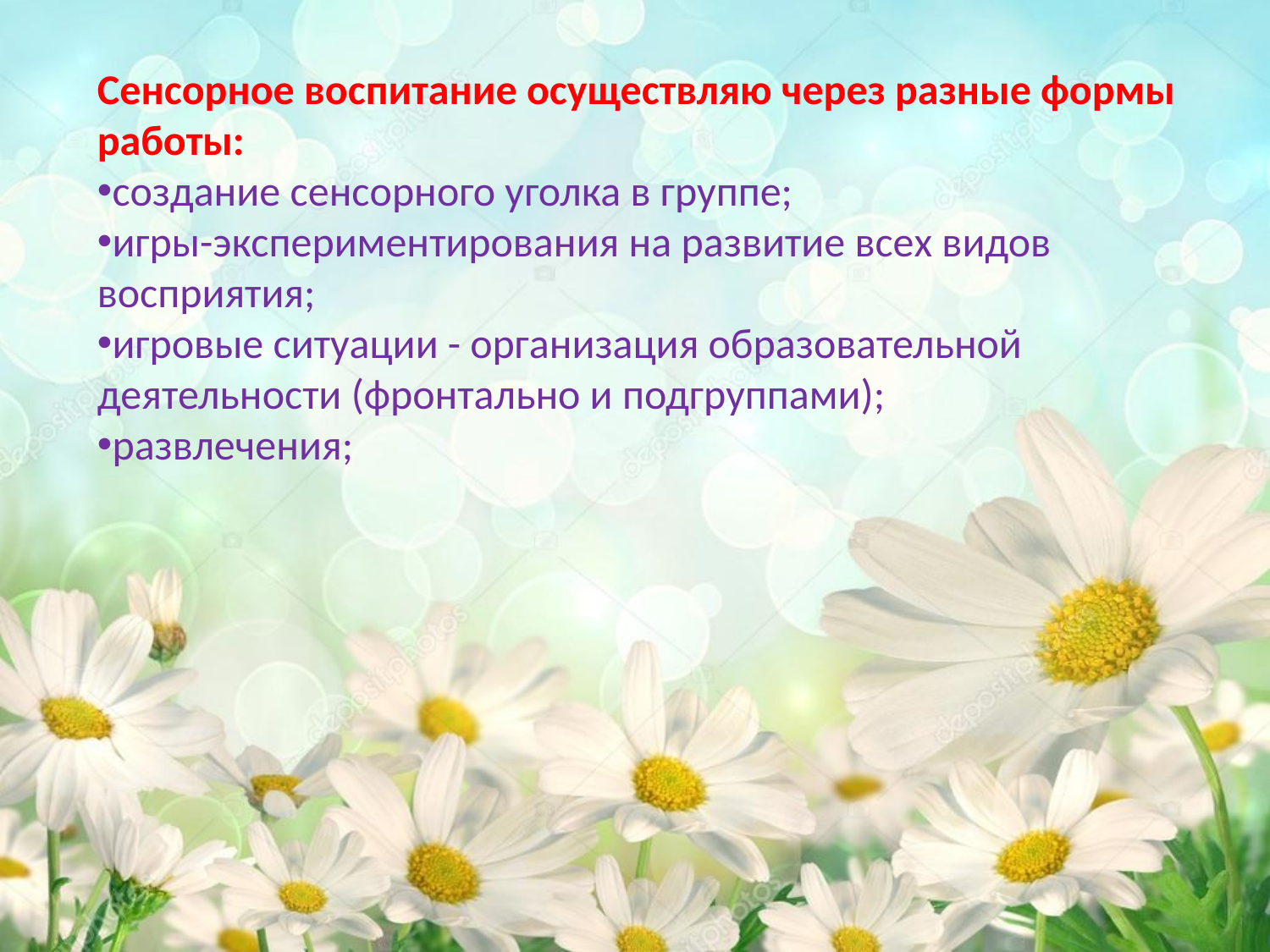

Сенсорное воспитание осуществляю через разные формы работы:
создание сенсорного уголка в группе;
игры-экспериментирования на развитие всех видов восприятия;
игровые ситуации - организация образовательной деятельности (фронтально и подгруппами);
развлечения;